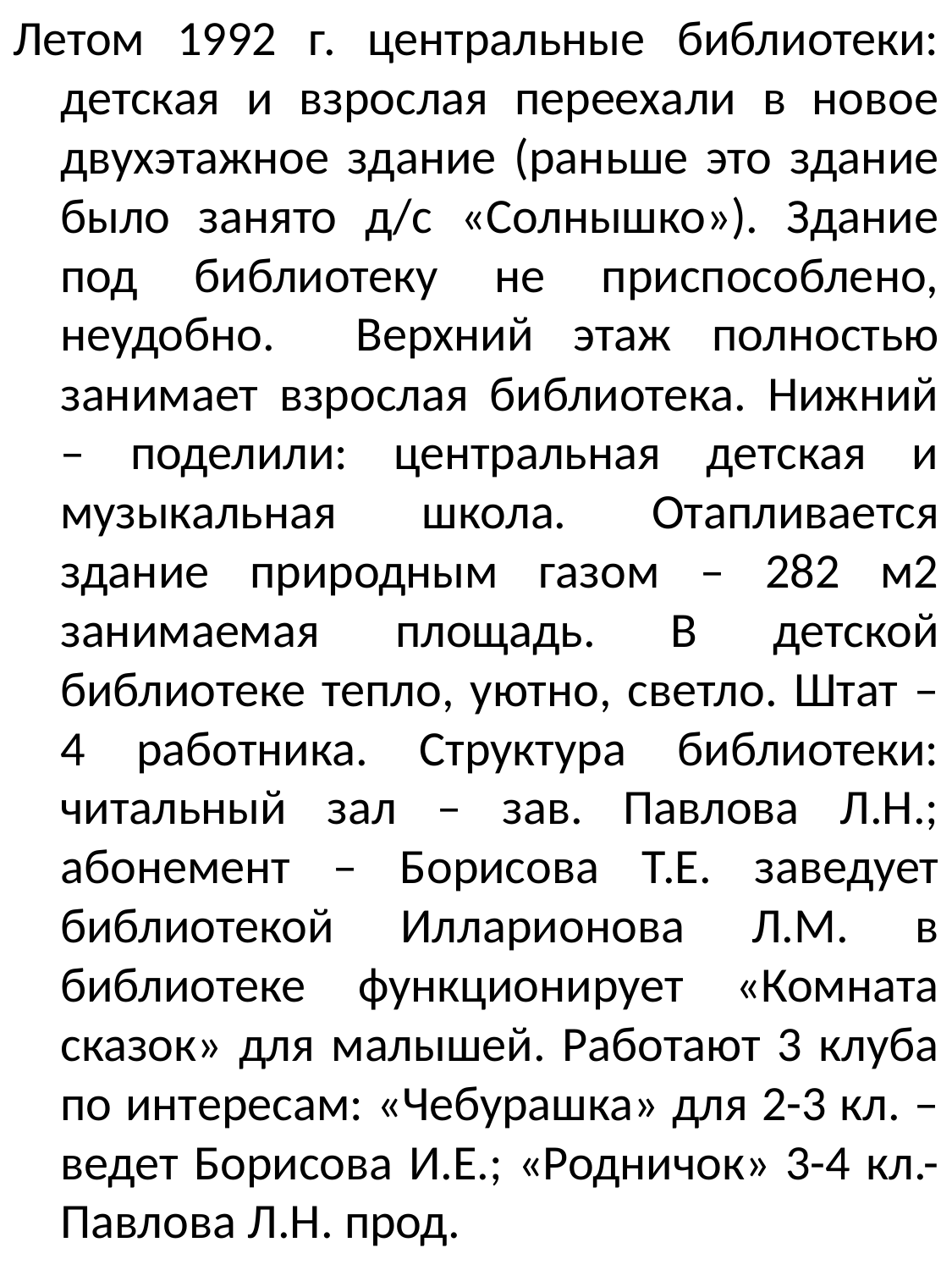

Летом 1992 г. центральные библиотеки: детская и взрослая переехали в новое двухэтажное здание (раньше это здание было занято д/с «Солнышко»). Здание под библиотеку не приспособлено, неудобно.  Верхний этаж полностью занимает взрослая библиотека. Нижний – поделили: центральная детская и музыкальная школа. Отапливается здание природным газом – 282 м2 занимаемая площадь. В детской библиотеке тепло, уютно, светло. Штат – 4 работника. Структура библиотеки: читальный зал – зав. Павлова Л.Н.; абонемент – Борисова Т.Е. заведует библиотекой Илларионова Л.М. в библиотеке функционирует «Комната сказок» для малышей. Работают 3 клуба по интересам: «Чебурашка» для 2-3 кл. – ведет Борисова И.Е.; «Родничок» 3-4 кл.-Павлова Л.Н. прод.